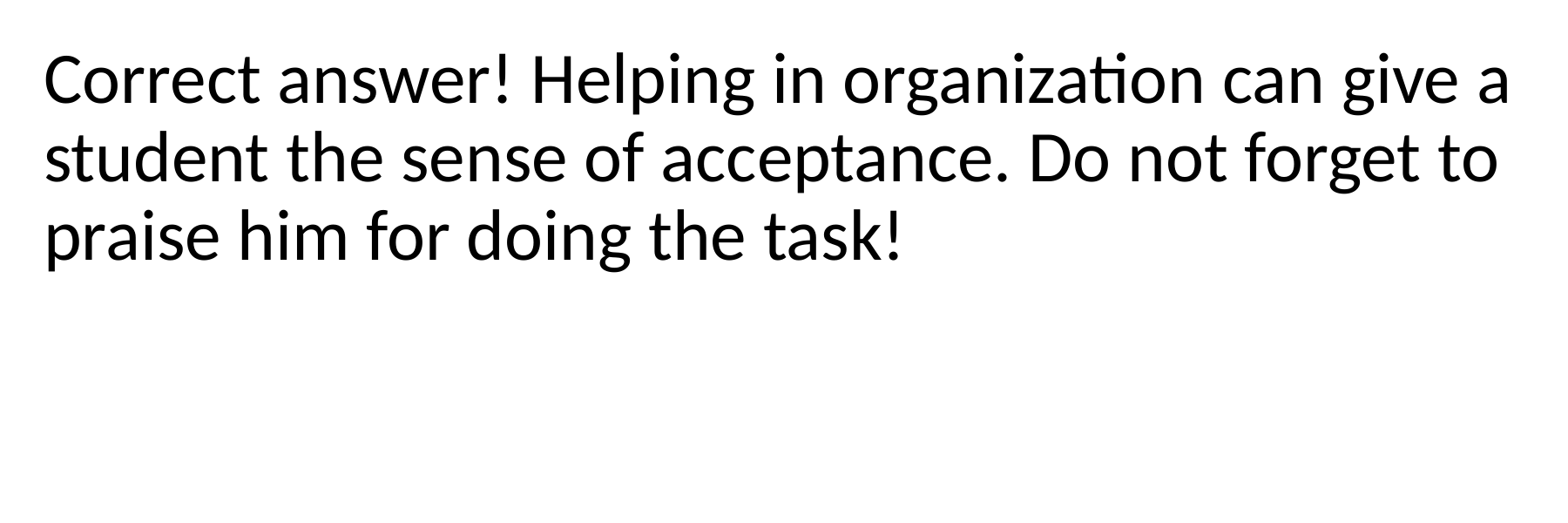

Correct answer! Helping in organization can give a student the sense of acceptance. Do not forget to praise him for doing the task!